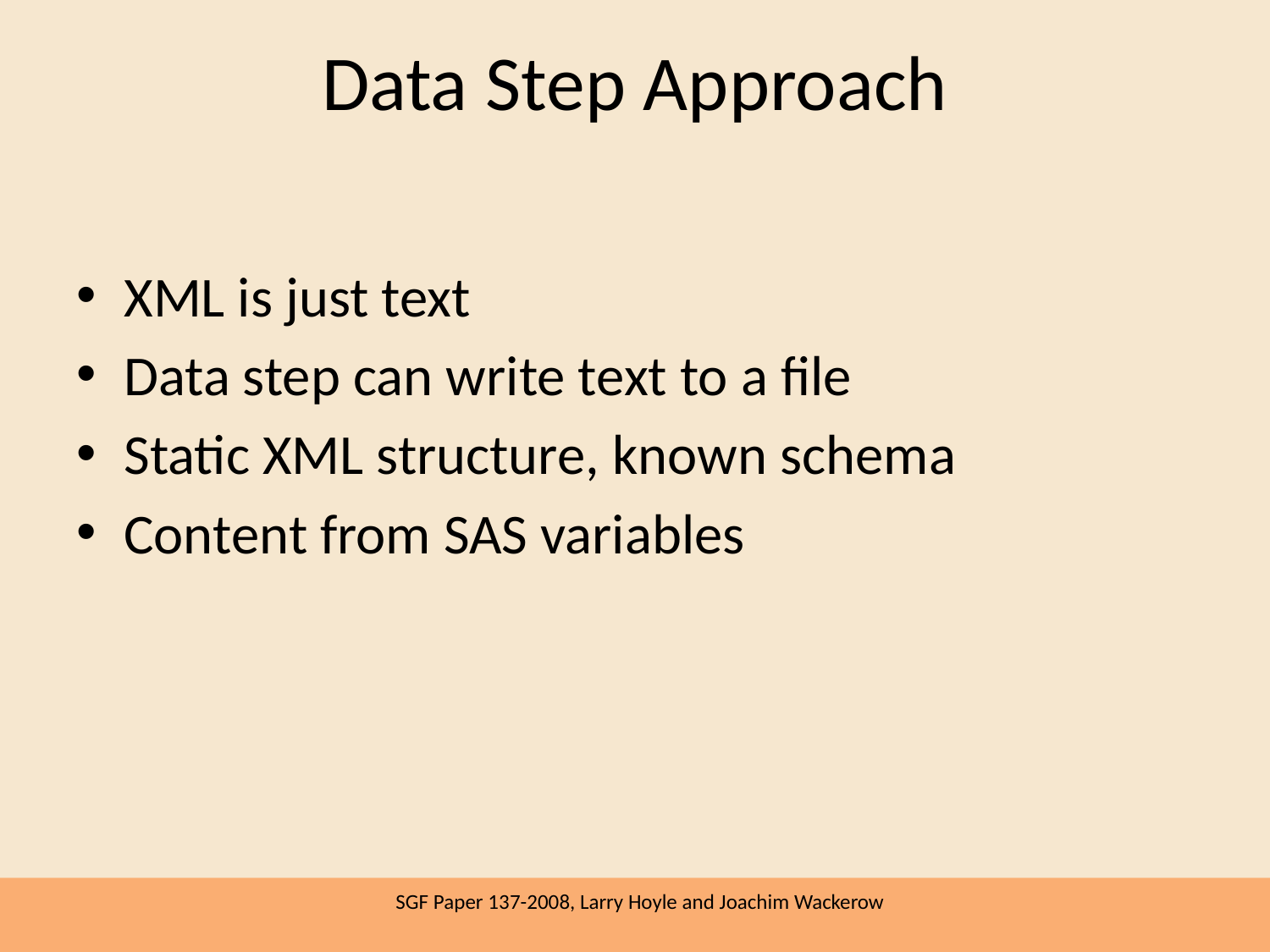

# Data Step Approach
XML is just text
Data step can write text to a file
Static XML structure, known schema
Content from SAS variables
SGF Paper 137-2008, Larry Hoyle and Joachim Wackerow